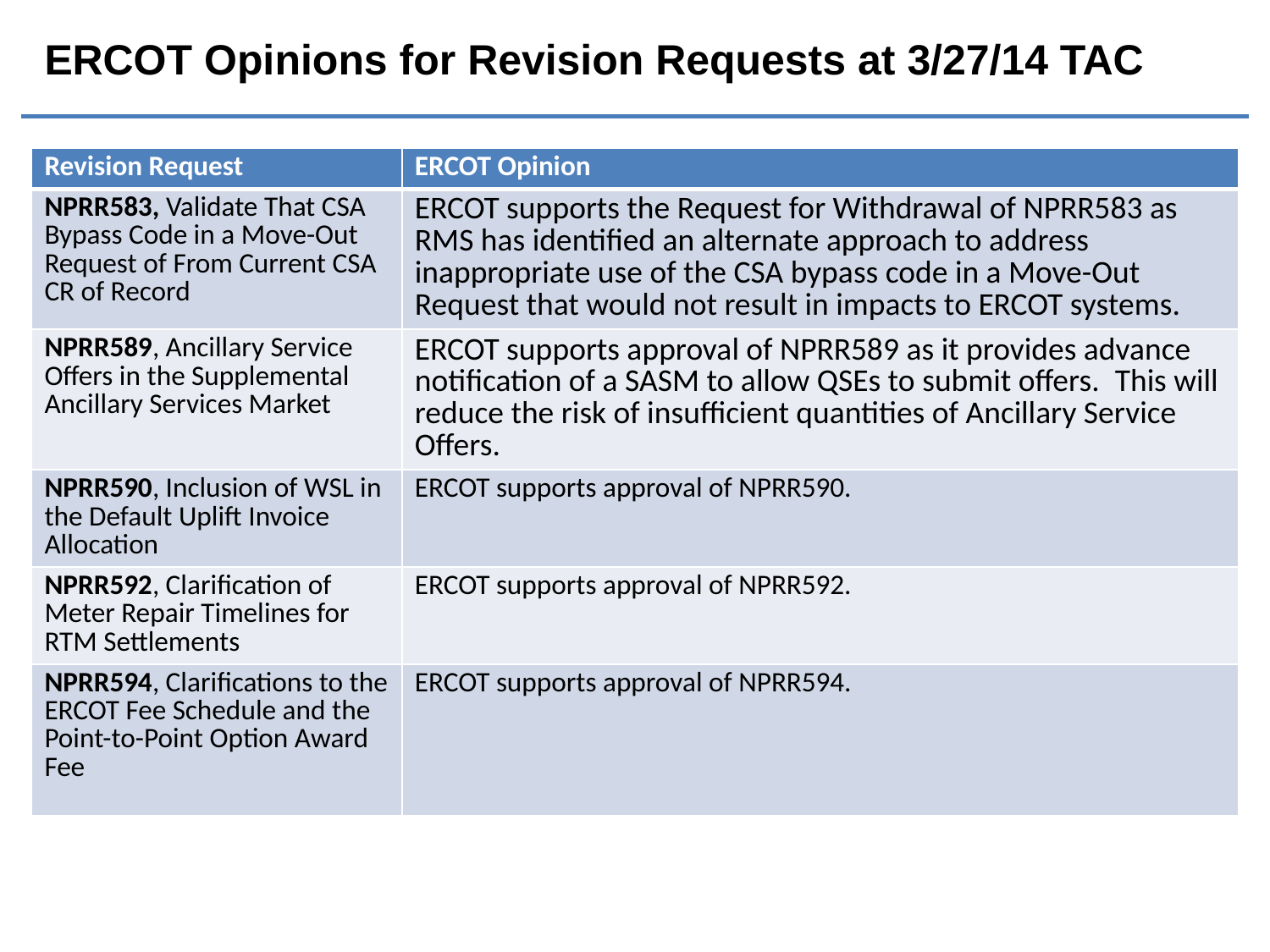

# ERCOT Opinions for Revision Requests at 3/27/14 TAC

| Revision Request | ERCOT Opinion |
| --- | --- |
| NPRR583, Validate That CSA Bypass Code in a Move-Out Request of From Current CSA CR of Record | ERCOT supports the Request for Withdrawal of NPRR583 as RMS has identified an alternate approach to address inappropriate use of the CSA bypass code in a Move-Out Request that would not result in impacts to ERCOT systems. |
| NPRR589, Ancillary Service Offers in the Supplemental Ancillary Services Market | ERCOT supports approval of NPRR589 as it provides advance notification of a SASM to allow QSEs to submit offers.  This will reduce the risk of insufficient quantities of Ancillary Service Offers. |
| NPRR590, Inclusion of WSL in the Default Uplift Invoice Allocation | ERCOT supports approval of NPRR590. |
| NPRR592, Clarification of Meter Repair Timelines for RTM Settlements | ERCOT supports approval of NPRR592. |
| NPRR594, Clarifications to the ERCOT Fee Schedule and the Point-to-Point Option Award Fee | ERCOT supports approval of NPRR594. |